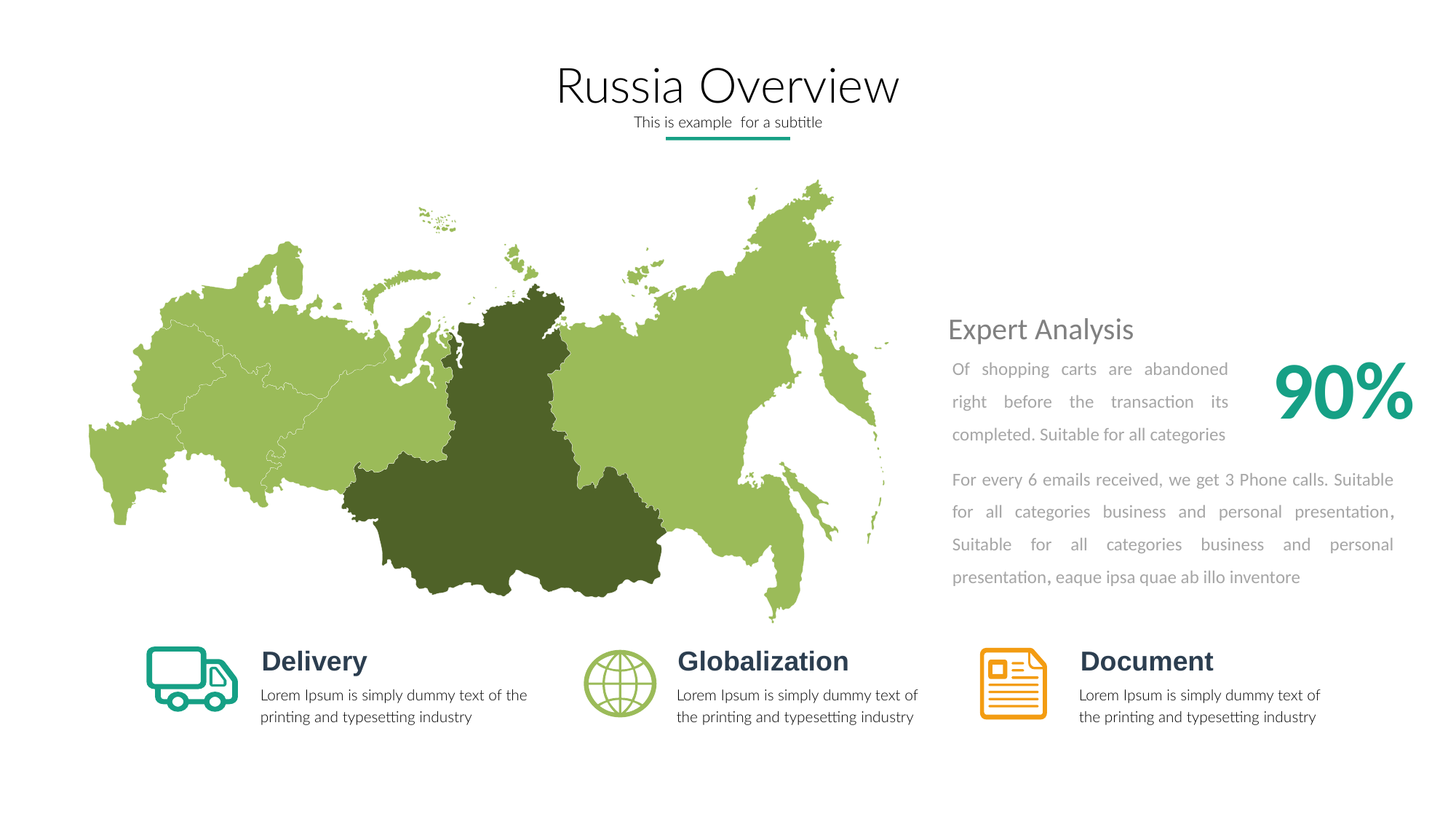

Russia Overview
This is example  for a subtitle
https://www.ypppt.com/

Expert Analysis
90%
Of shopping carts are abandoned right before the transaction its completed. Suitable for all categories
For every 6 emails received, we get 3 Phone calls. Suitable for all categories business and personal presentation, Suitable for all categories business and personal presentation, eaque ipsa quae ab illo inventore
Delivery
Lorem Ipsum is simply dummy text of the printing and typesetting industry
Globalization
Lorem Ipsum is simply dummy text of the printing and typesetting industry
Document
Lorem Ipsum is simply dummy text of the printing and typesetting industry